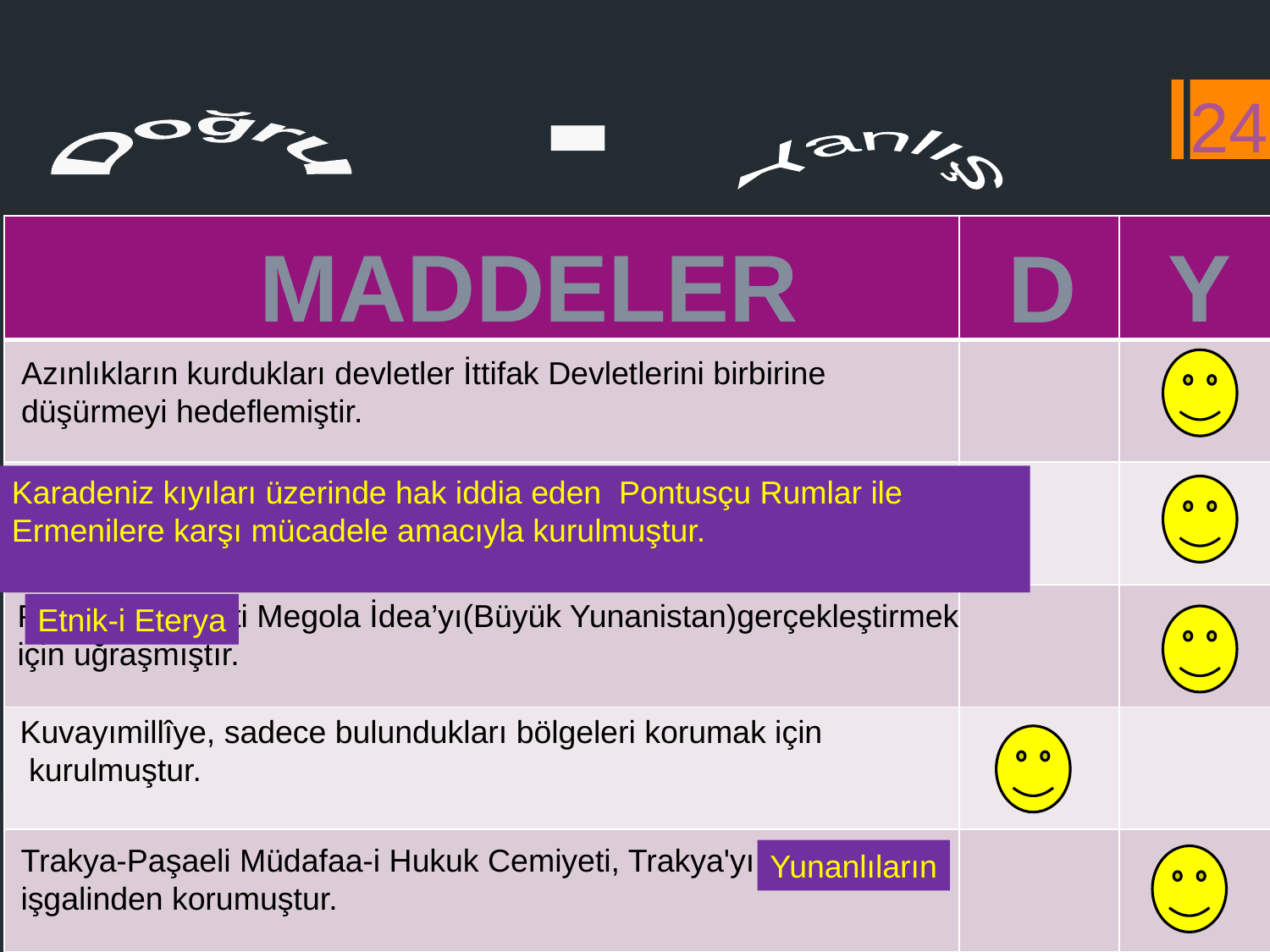

-
24
Doğru
Yanlış
|  |  |  |
| --- | --- | --- |
|  |  |  |
|  |  |  |
|  |  |  |
|  |  |  |
|  |  |  |
Maddeler
y
d
Azınlıkların kurdukları devletler İttifak Devletlerini birbirine
düşürmeyi hedeflemiştir.

Trabzon Muhafazaa-i Hukuk-ı Milliye Cemiyeti, Pontus
Cemiyetindeki Rumları ve Mavri Mira Cemiyetindeki Rumları
 birbirine düşürmeyi hedeflemiştir.
Karadeniz kıyıları üzerinde hak iddia eden  Pontusçu Rumlar ile Ermenilere karşı mücadele amacıyla kurulmuştur.

Pontus Cemiyeti Megola İdea’yı(Büyük Yunanistan)gerçekleştirmek
için uğraşmıştır.
Etnik-i Eterya

Kuvayımillîye, sadece bulundukları bölgeleri korumak için
 kurulmuştur.

Trakya-Paşaeli Müdafaa-i Hukuk Cemiyeti, Trakya'yı Ermenilerin
işgalinden korumuştur.
Yunanlıların